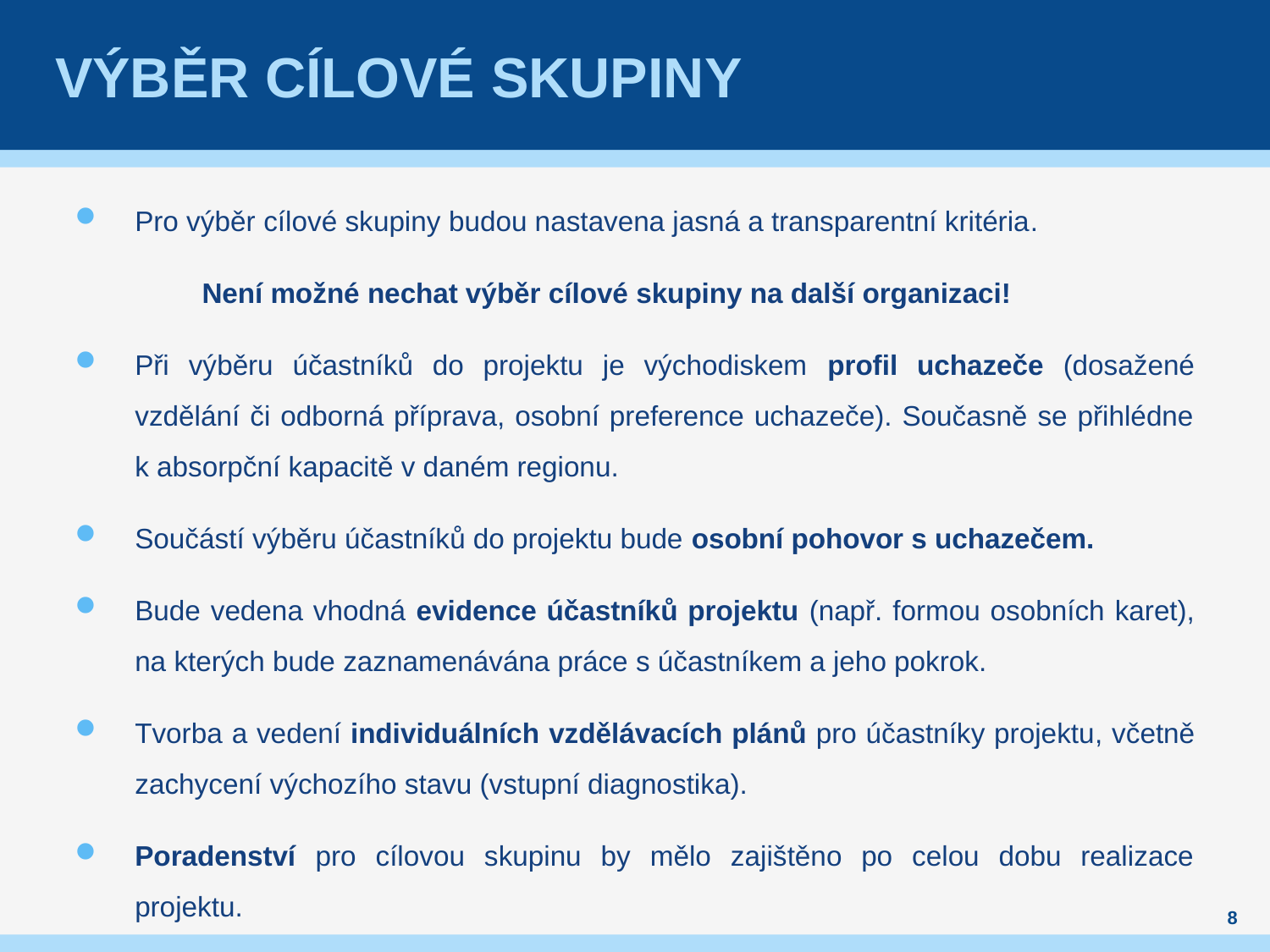

# Výběr Cílové skupiny
Pro výběr cílové skupiny budou nastavena jasná a transparentní kritéria.
	Není možné nechat výběr cílové skupiny na další organizaci!
Při výběru účastníků do projektu je východiskem profil uchazeče (dosažené vzdělání či odborná příprava, osobní preference uchazeče). Současně se přihlédne k absorpční kapacitě v daném regionu.
Součástí výběru účastníků do projektu bude osobní pohovor s uchazečem.
Bude vedena vhodná evidence účastníků projektu (např. formou osobních karet), na kterých bude zaznamenávána práce s účastníkem a jeho pokrok.
Tvorba a vedení individuálních vzdělávacích plánů pro účastníky projektu, včetně zachycení výchozího stavu (vstupní diagnostika).
Poradenství pro cílovou skupinu by mělo zajištěno po celou dobu realizace projektu.

8